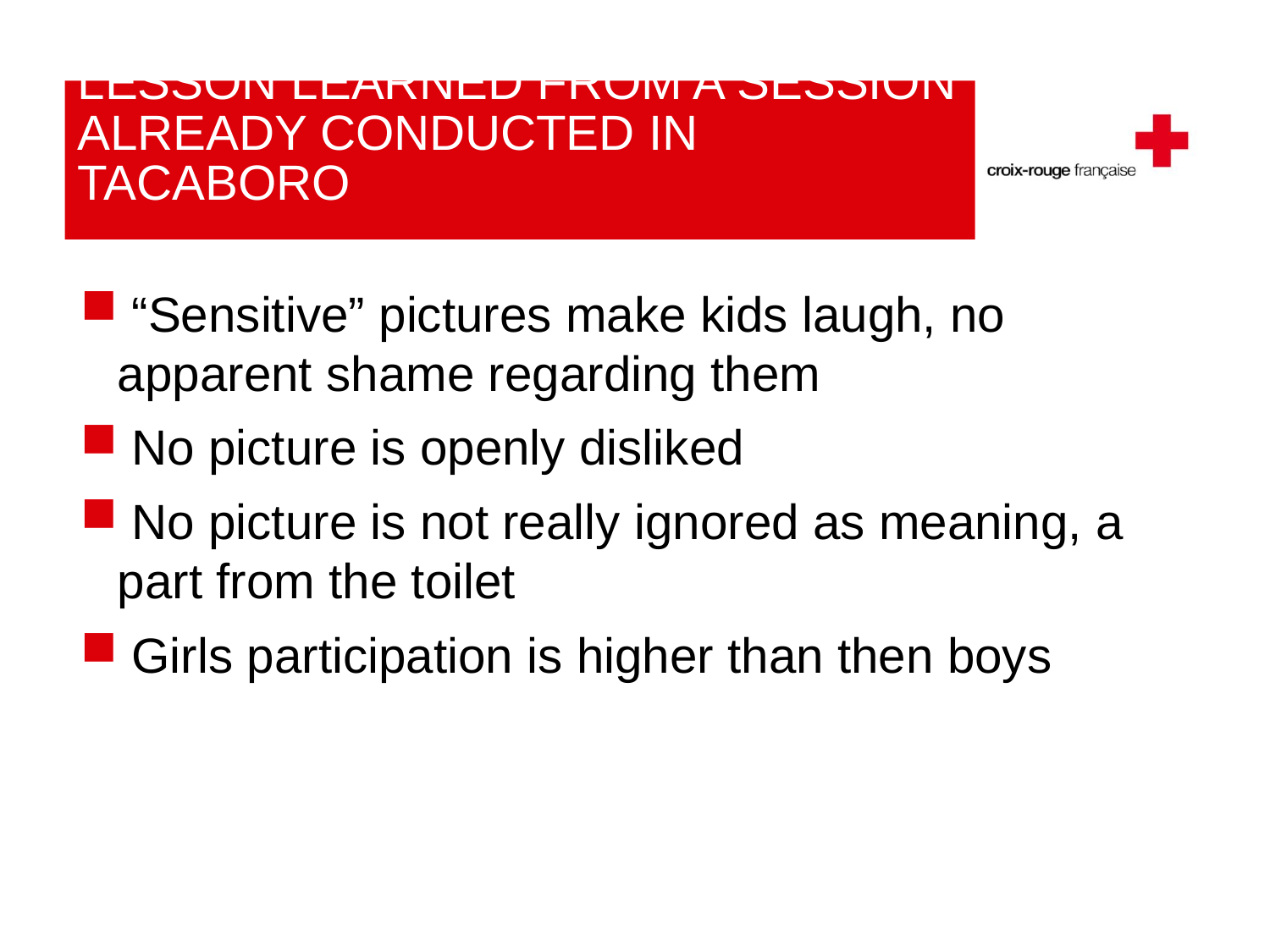

# Lesson learned from a session already conducted in tacaboro
 “Sensitive” pictures make kids laugh, no apparent shame regarding them
 No picture is openly disliked
 No picture is not really ignored as meaning, a part from the toilet
 Girls participation is higher than then boys